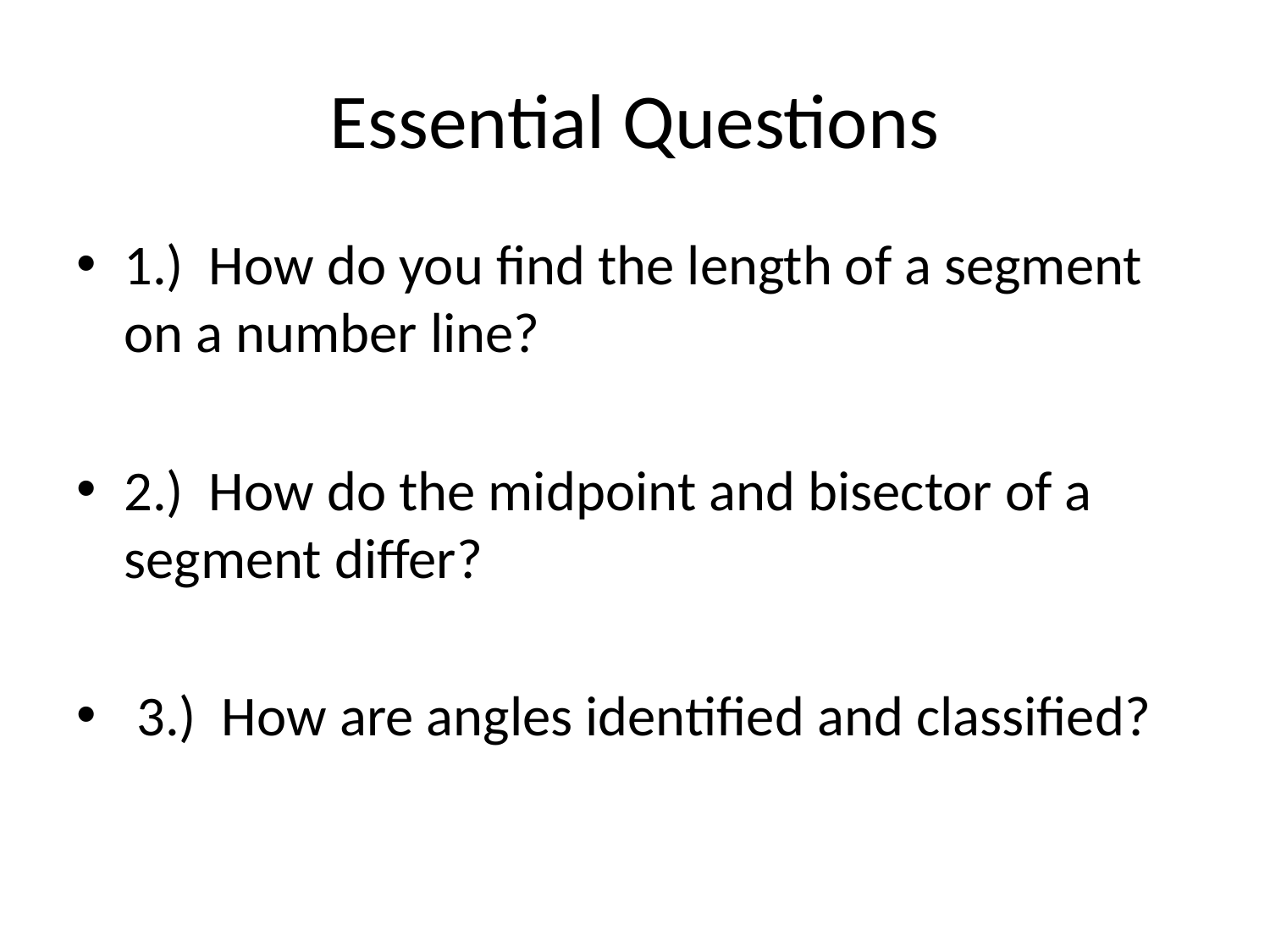

# Essential Questions
1.)  How do you find the length of a segment on a number line?

2.)  How do the midpoint and bisector of a segment differ?

 3.)  How are angles identified and classified?